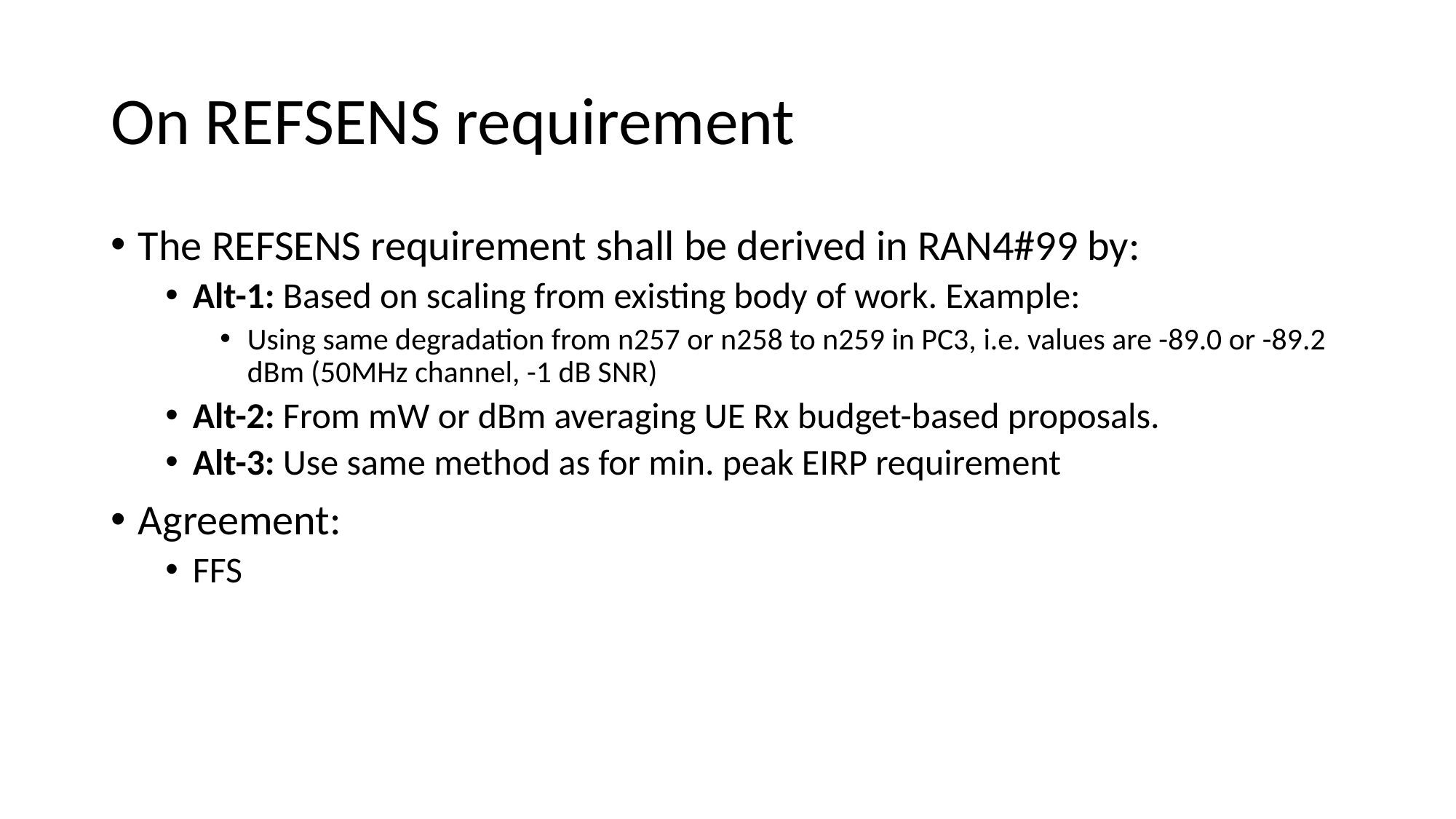

# On REFSENS requirement
The REFSENS requirement shall be derived in RAN4#99 by:
Alt-1: Based on scaling from existing body of work. Example:
Using same degradation from n257 or n258 to n259 in PC3, i.e. values are -89.0 or -89.2 dBm (50MHz channel, -1 dB SNR)
Alt-2: From mW or dBm averaging UE Rx budget-based proposals.
Alt-3: Use same method as for min. peak EIRP requirement
Agreement:
FFS